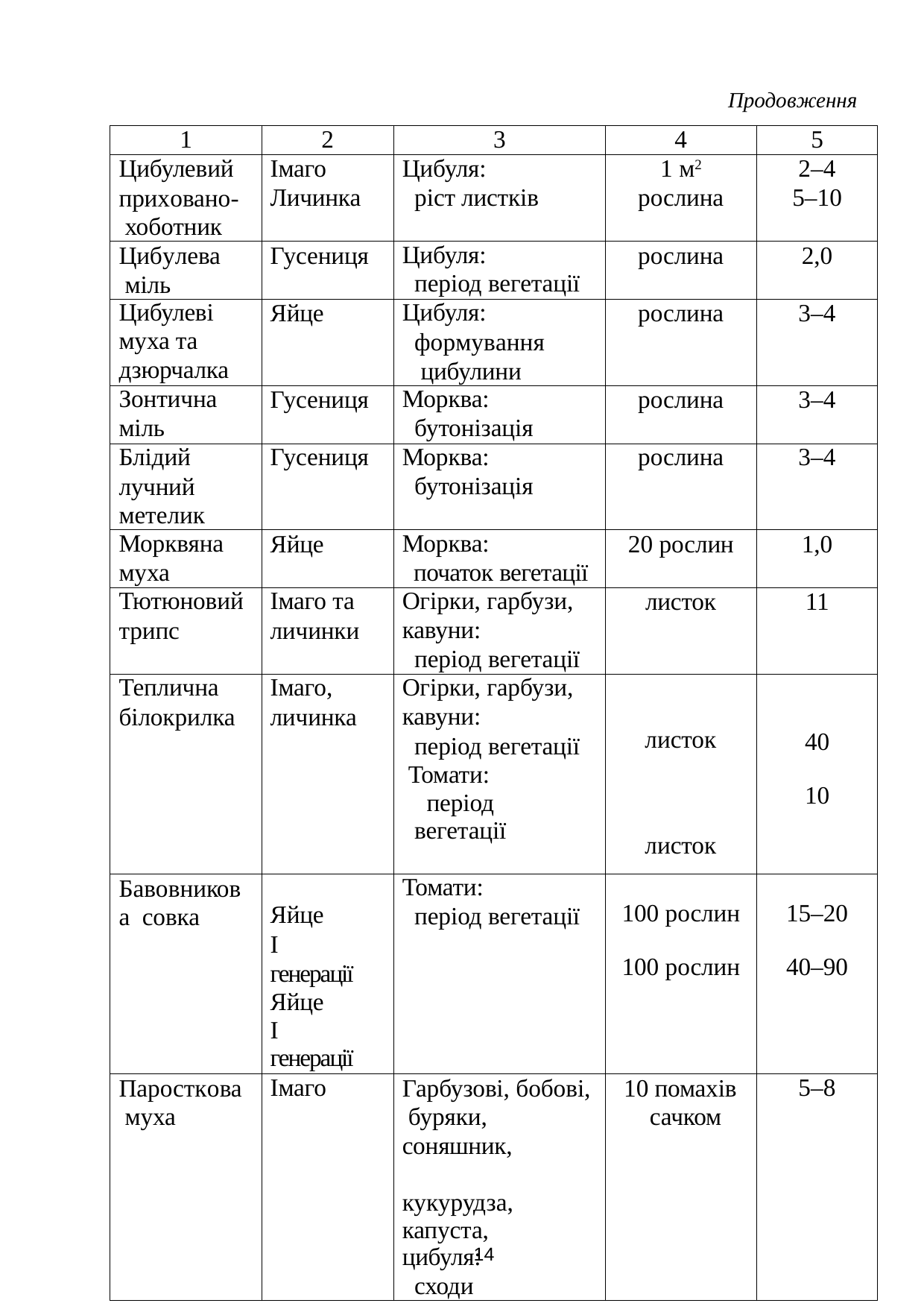

Продовження
| 1 | 2 | 3 | 4 | 5 |
| --- | --- | --- | --- | --- |
| Цибулевий приховано- хоботник | Імаго Личинка | Цибуля: ріст листків | 1 м2 рослина | 2–4 5–10 |
| Цибулева міль | Гусениця | Цибуля: період вегетації | рослина | 2,0 |
| Цибулеві муха та дзюрчалка | Яйце | Цибуля: формування цибулини | рослина | 3–4 |
| Зонтична міль | Гусениця | Морква: бутонізація | рослина | 3–4 |
| Блідий лучний метелик | Гусениця | Морква: бутонізація | рослина | 3–4 |
| Морквяна муха | Яйце | Морква: початок вегетації | 20 рослин | 1,0 |
| Тютюновий трипс | Імаго та личинки | Огірки, гарбузи, кавуни: період вегетації | листок | 11 |
| Теплична білокрилка | Імаго, личинка | Огірки, гарбузи, кавуни: період вегетації Томати: період вегетації | листок листок | 40 10 |
| Бавовникова совка | Яйце І генерації Яйце І генерації | Томати: період вегетації | 100 рослин 100 рослин | 15–20 40–90 |
| Паросткова муха | Імаго | Гарбузові, бобові, буряки, соняшник, кукурудза, капуста, цибуля: сходи | 10 помахів сачком | 5–8 |
14